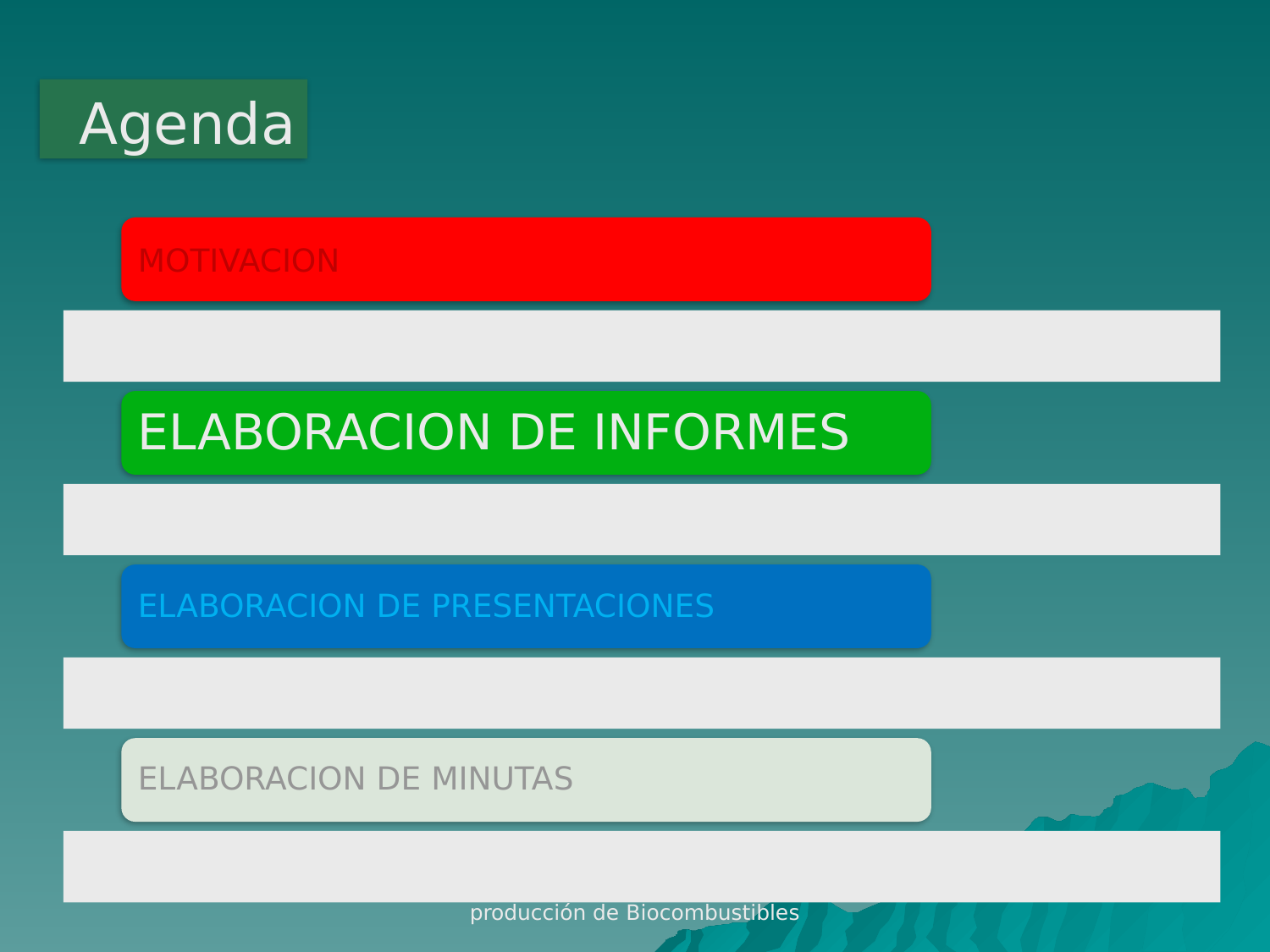

Agenda
MOTIVACION
ELABORACION DE INFORMES
ELABORACION DE PRESENTACIONES
ELABORACION DE MINUTAS
Diseño de procesos para la producción de Biocombustibles